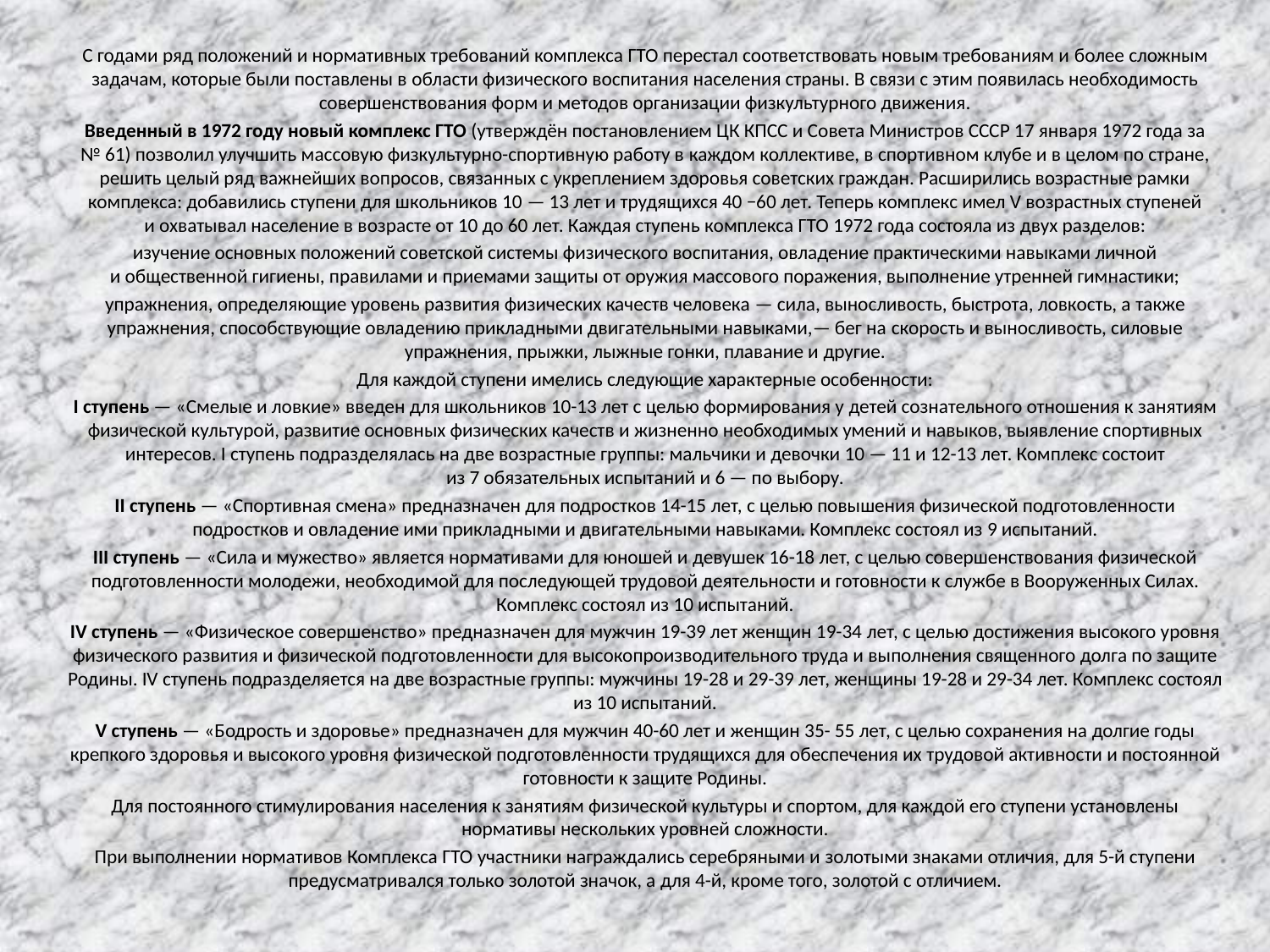

С годами ряд положений и нормативных требований комплекса ГТО перестал соответствовать новым требованиям и более сложным задачам, которые были поставлены в области физического воспитания населения страны. В связи с этим появилась необходимость совершенствования форм и методов организации физкультурного движения.
Введенный в 1972 году новый комплекс ГТО (утверждён постановлением ЦК КПСС и Совета Министров СССР 17 января 1972 года за № 61) позволил улучшить массовую физкультурно-спортивную работу в каждом коллективе, в спортивном клубе и в целом по стране, решить целый ряд важнейших вопросов, связанных с укреплением здоровья советских граждан. Расширились возрастные рамки комплекса: добавились ступени для школьников 10 — 13 лет и трудящихся 40 −60 лет. Теперь комплекс имел V возрастных ступеней и охватывал население в возрасте от 10 до 60 лет. Каждая ступень комплекса ГТО 1972 года состояла из двух разделов:
изучение основных положений советской системы физического воспитания, овладение практическими навыками личной и общественной гигиены, правилами и приемами защиты от оружия массового поражения, выполнение утренней гимнастики;
упражнения, определяющие уровень развития физических качеств человека — сила, выносливость, быстрота, ловкость, а также упражнения, способствующие овладению прикладными двигательными навыками,— бег на скорость и выносливость, силовые упражнения, прыжки, лыжные гонки, плавание и другие.
Для каждой ступени имелись следующие характерные особенности:
I ступень — «Смелые и ловкие» введен для школьников 10-13 лет с целью формирования у детей сознательного отношения к занятиям физической культурой, развитие основных физических качеств и жизненно необходимых умений и навыков, выявление спортивных интересов. I ступень подразделялась на две возрастные группы: мальчики и девочки 10 — 11 и 12-13 лет. Комплекс состоит из 7 обязательных испытаний и 6 — по выбору.
II ступень — «Спортивная смена» предназначен для подростков 14-15 лет, с целью повышения физической подготовленности подростков и овладение ими прикладными и двигательными навыками. Комплекс состоял из 9 испытаний.
III ступень — «Сила и мужество» является нормативами для юношей и девушек 16-18 лет, с целью совершенствования физической подготовленности молодежи, необходимой для последующей трудовой деятельности и готовности к службе в Вооруженных Силах. Комплекс состоял из 10 испытаний.
IV ступень — «Физическое совершенство» предназначен для мужчин 19-39 лет женщин 19-34 лет, с целью достижения высокого уровня физического развития и физической подготовленности для высокопроизводительного труда и выполнения священного долга по защите Родины. IV ступень подразделяется на две возрастные группы: мужчины 19-28 и 29-39 лет, женщины 19-28 и 29-34 лет. Комплекс состоял из 10 испытаний.
V ступень — «Бодрость и здоровье» предназначен для мужчин 40-60 лет и женщин 35- 55 лет, с целью сохранения на долгие годы крепкого здоровья и высокого уровня физической подготовленности трудящихся для обеспечения их трудовой активности и постоянной готовности к защите Родины.
Для постоянного стимулирования населения к занятиям физической культуры и спортом, для каждой его ступени установлены нормативы нескольких уровней сложности.
При выполнении нормативов Комплекса ГТО участники награждались серебряными и золотыми знаками отличия, для 5-й ступени предусматривался только золотой значок, а для 4-й, кроме того, золотой с отличием.